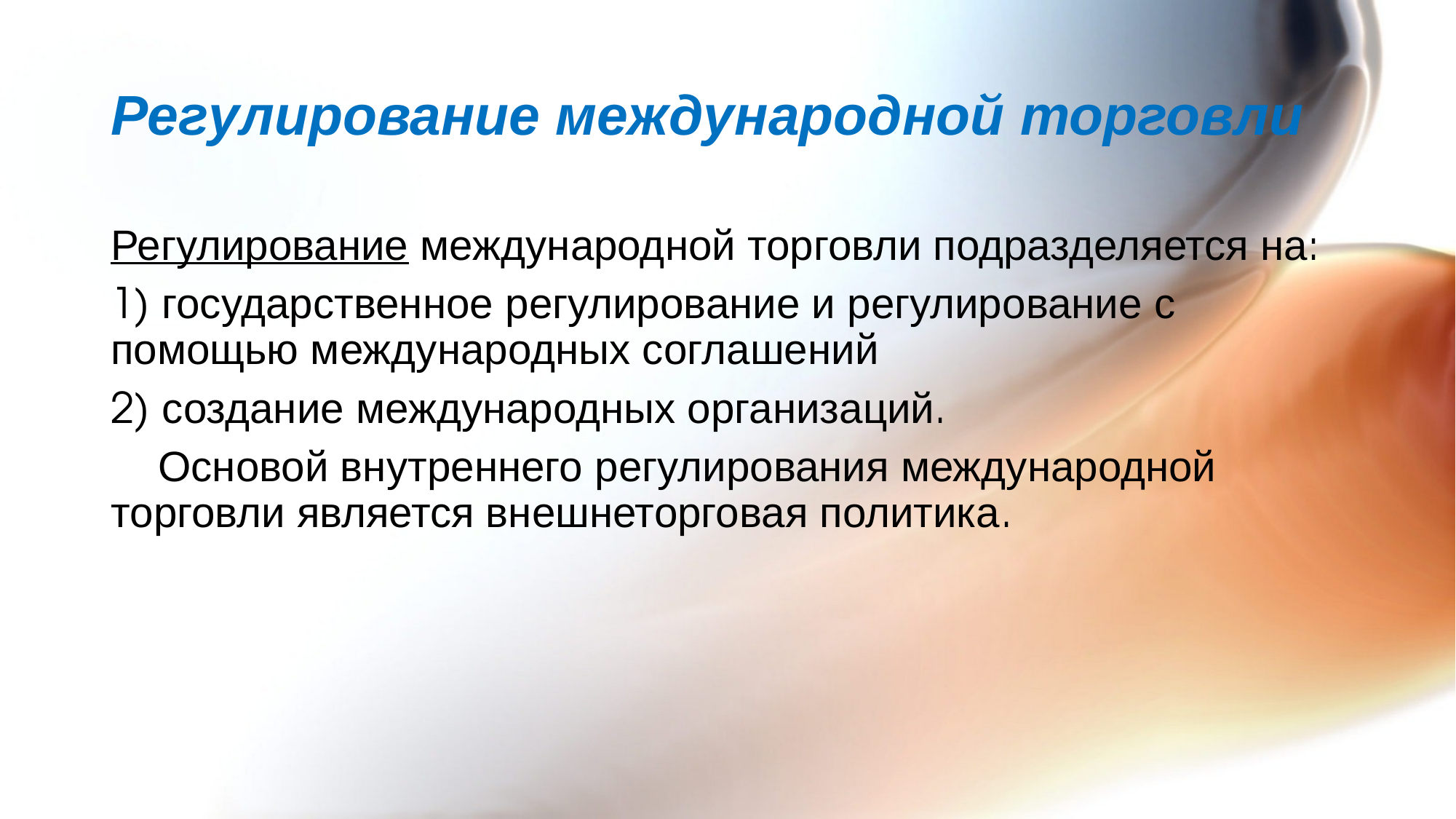

# Регулирование международной торговли
Регулирование международной торговли подразделяется на:
1) государственное регулирование и регулирование с помощью международных соглашений
2) создание международных организаций.
    Основой внутреннего регулирования международной торговли является внешнеторговая политика.